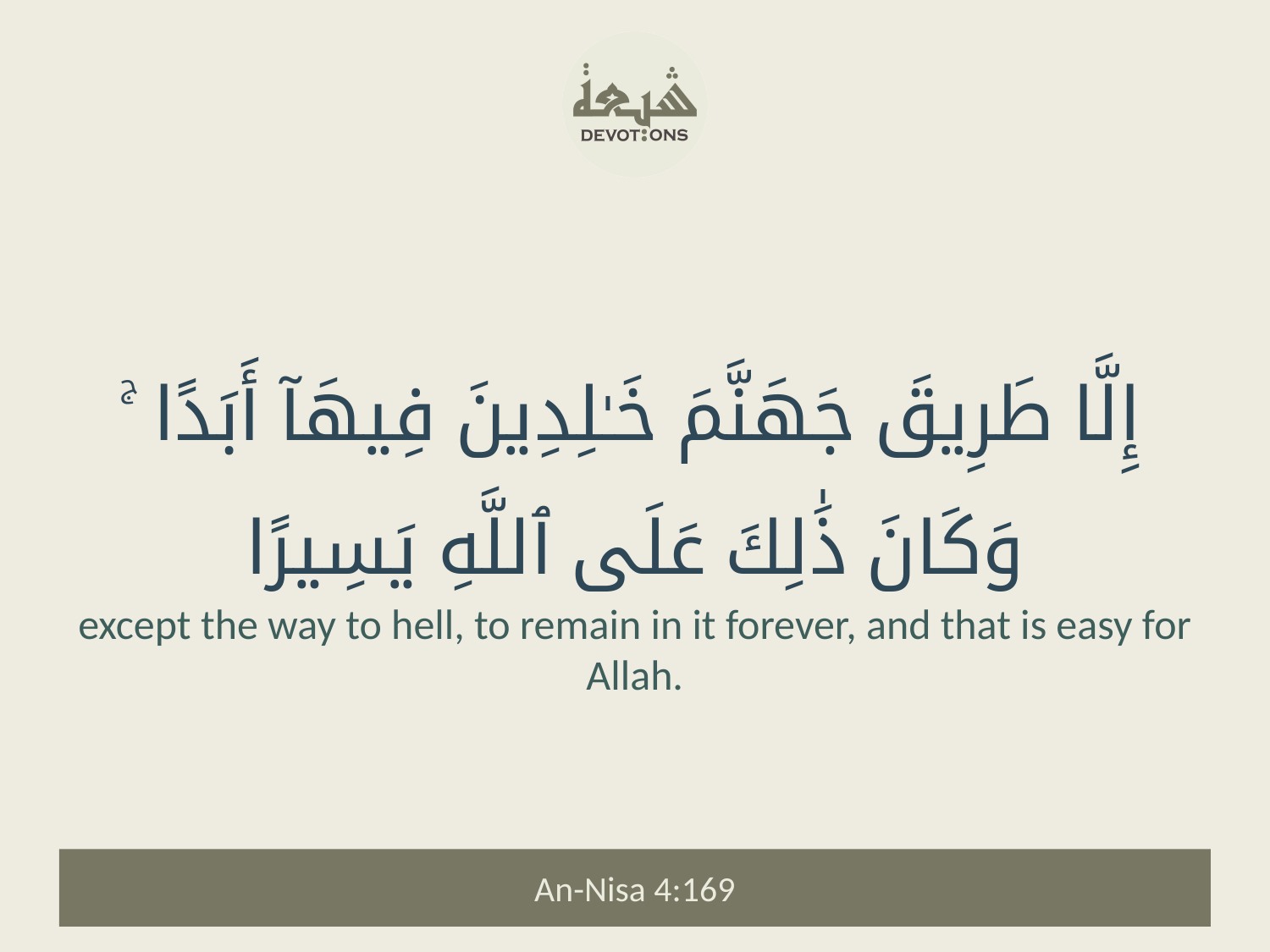

إِلَّا طَرِيقَ جَهَنَّمَ خَـٰلِدِينَ فِيهَآ أَبَدًا ۚ وَكَانَ ذَٰلِكَ عَلَى ٱللَّهِ يَسِيرًا
except the way to hell, to remain in it forever, and that is easy for Allah.
An-Nisa 4:169